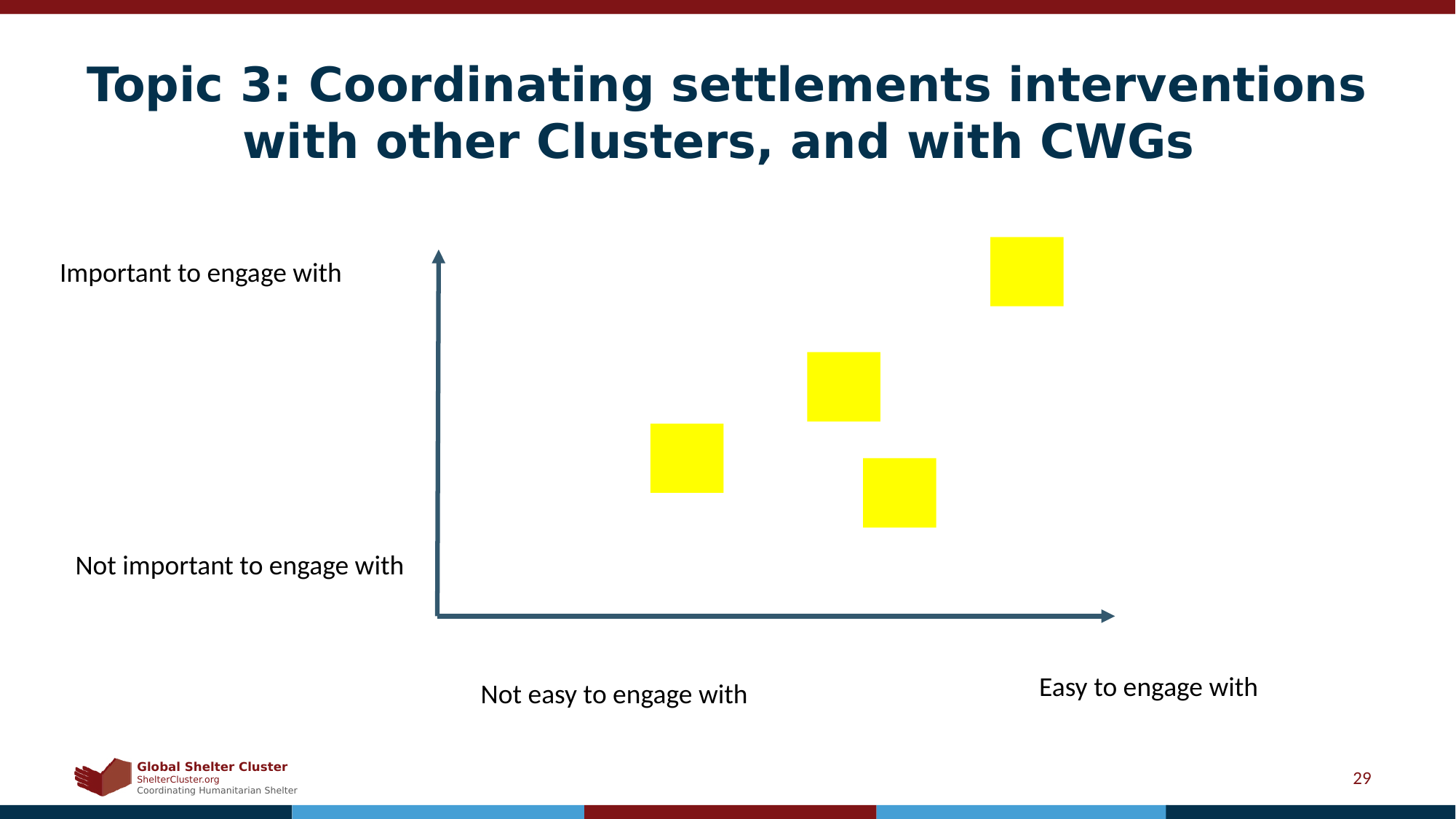

# Topic 3: Coordinating settlements interventions with other Clusters, and with CWGs

Important to engage with

Not important to engage with
Easy to engage with
Not easy to engage with
29